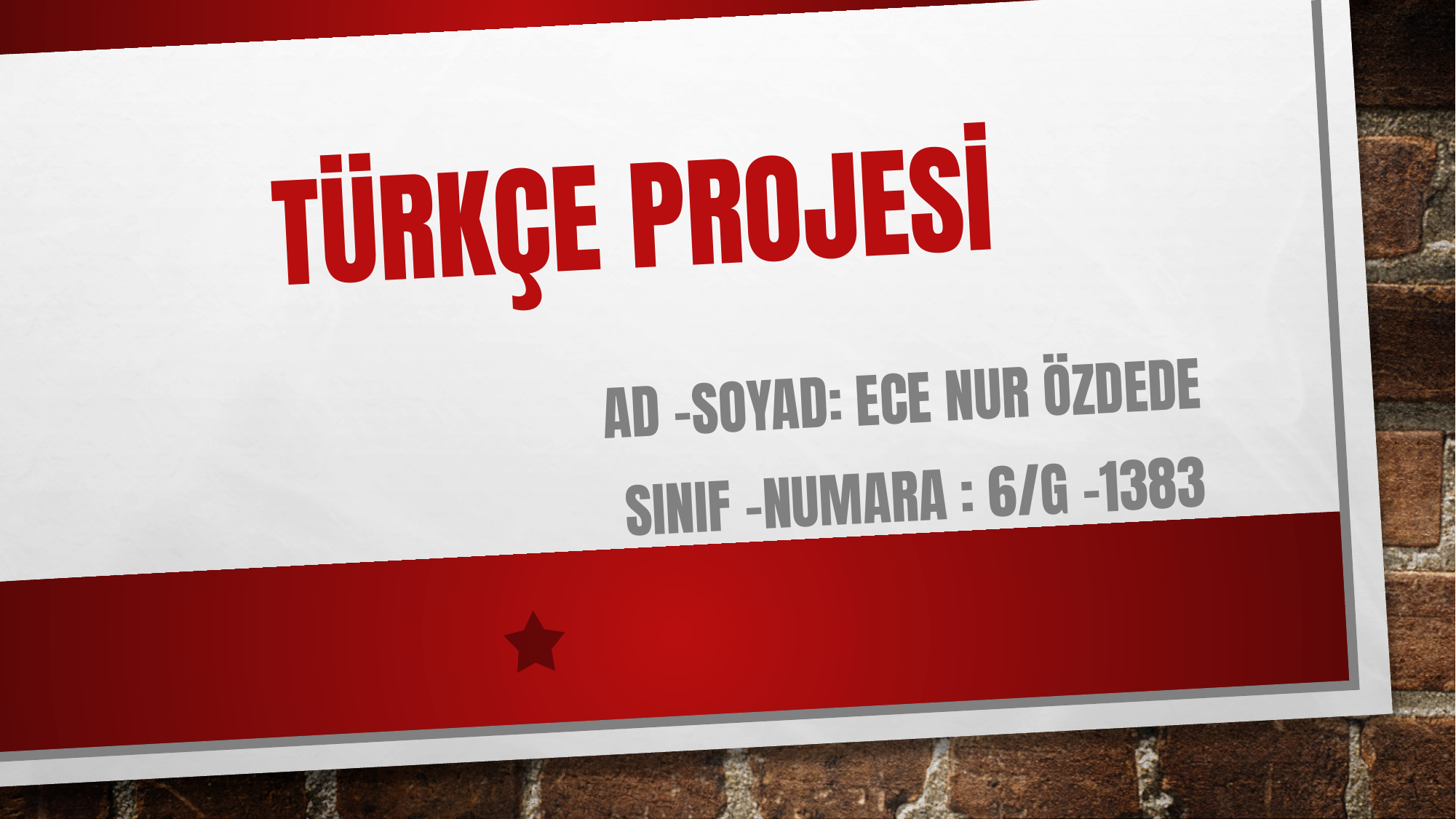

# TÜRKÇE PROJESİ
AD –SOYAD: ECE NUR ÖZDEDE
SINIF –NUMARA : 6/G -1383